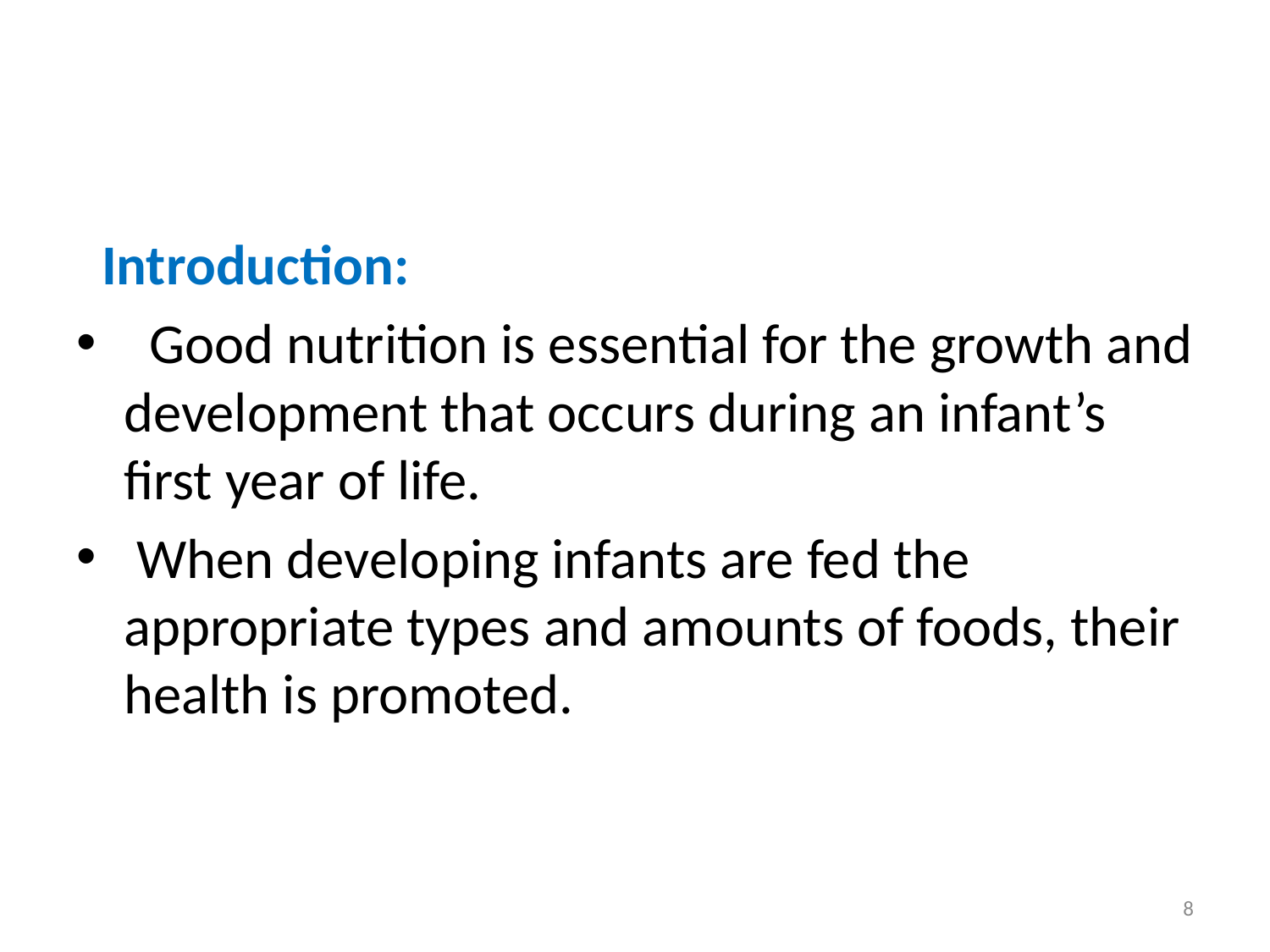

#
  Introduction:
  Good nutrition is essential for the growth and development that occurs during an infant’s first year of life.
 When developing infants are fed the appropriate types and amounts of foods, their health is promoted.

8